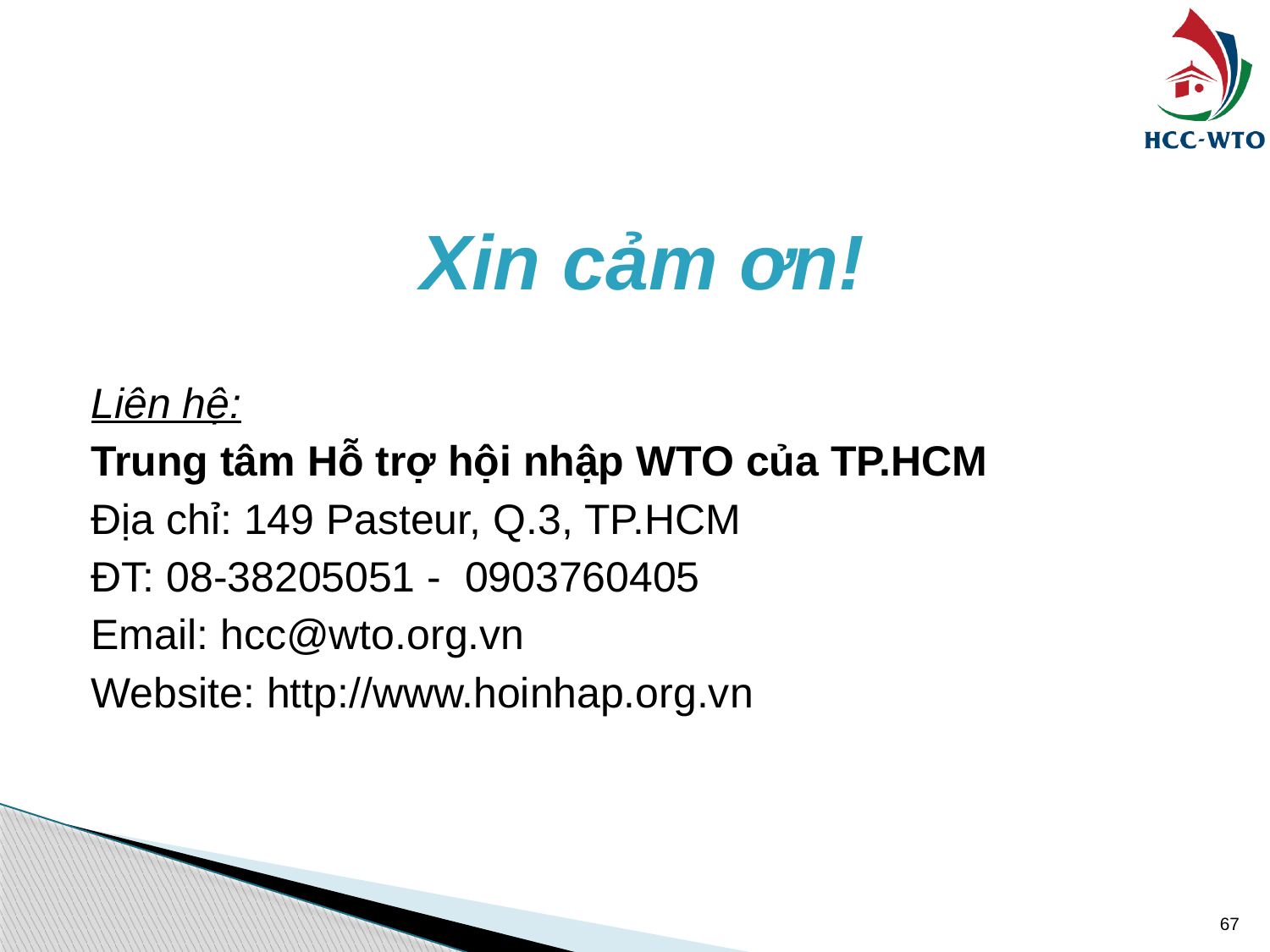

#
Xin cảm ơn!

Liên hệ:
Trung tâm Hỗ trợ hội nhập WTO của TP.HCM
Địa chỉ: 149 Pasteur, Q.3, TP.HCM
ĐT: 08-38205051 -  0903760405
Email: hcc@wto.org.vn
Website: http://www.hoinhap.org.vn
67